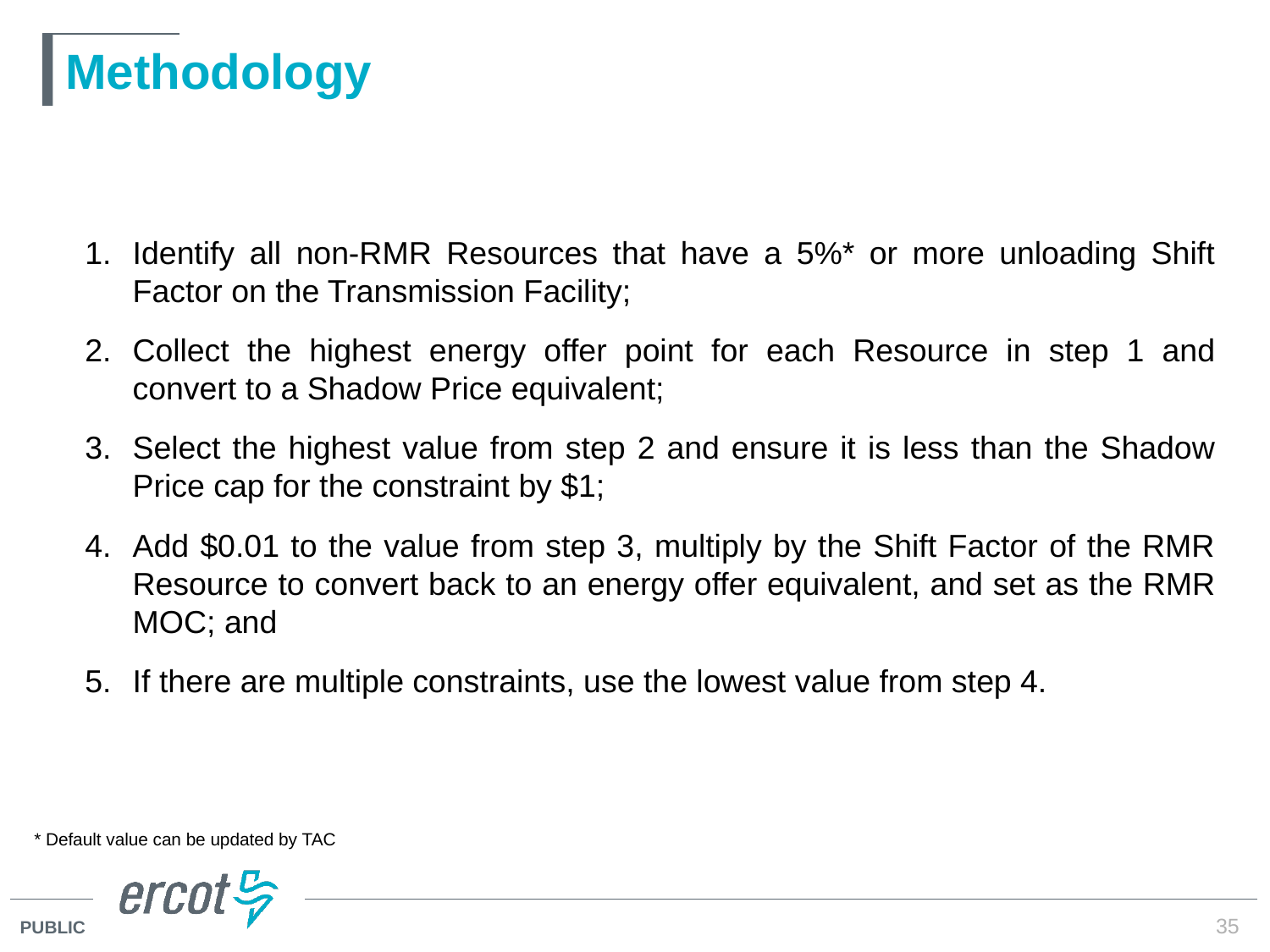

# Methodology
Identify all non-RMR Resources that have a 5%* or more unloading Shift Factor on the Transmission Facility;
Collect the highest energy offer point for each Resource in step 1 and convert to a Shadow Price equivalent;
Select the highest value from step 2 and ensure it is less than the Shadow Price cap for the constraint by $1;
Add $0.01 to the value from step 3, multiply by the Shift Factor of the RMR Resource to convert back to an energy offer equivalent, and set as the RMR MOC; and
If there are multiple constraints, use the lowest value from step 4.
* Default value can be updated by TAC
35